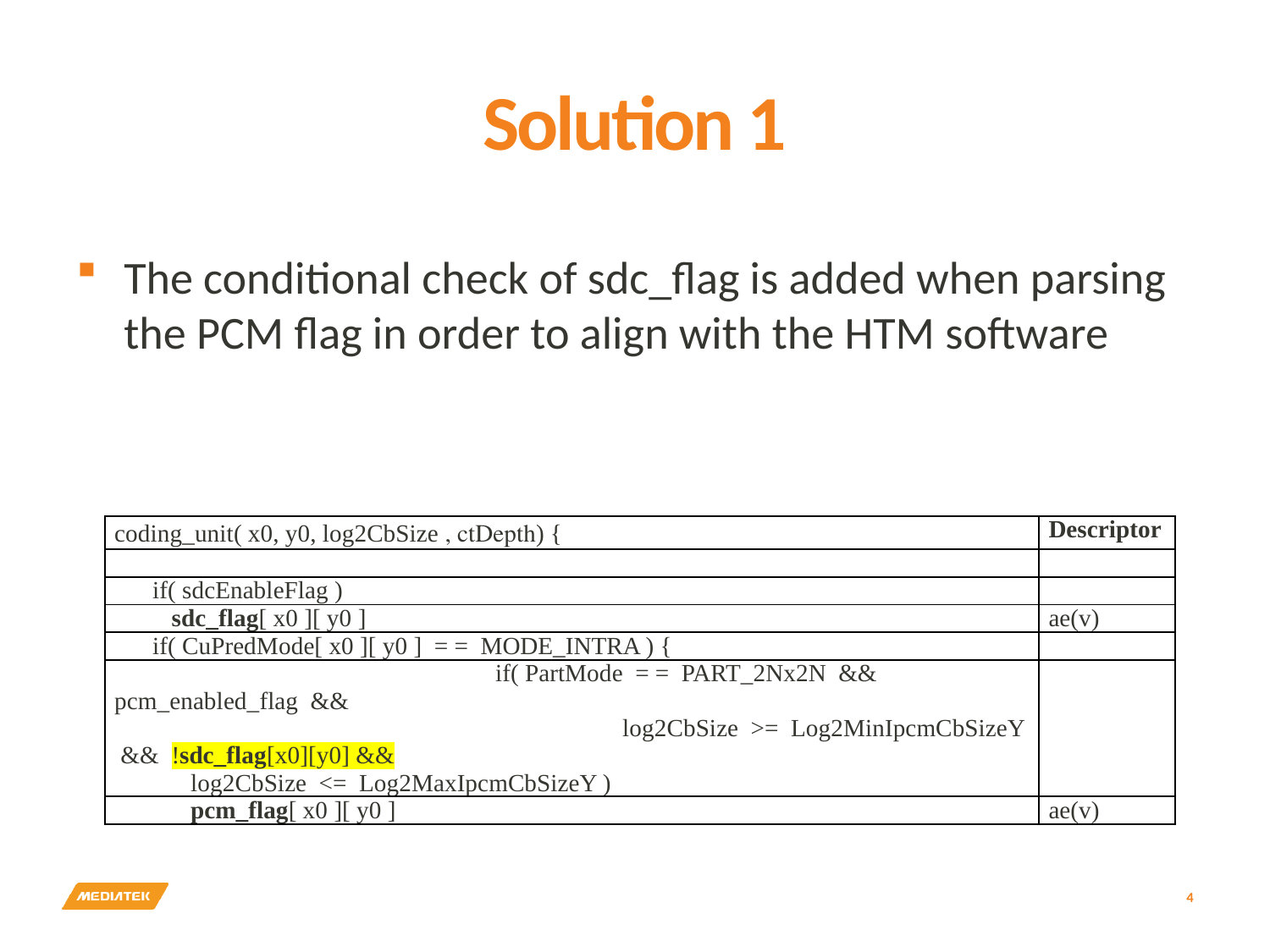

# Solution 1
The conditional check of sdc_flag is added when parsing the PCM flag in order to align with the HTM software
| coding\_unit( x0, y0, log2CbSize , ctDepth) { | Descriptor |
| --- | --- |
|  |  |
| if( sdcEnableFlag ) |  |
| sdc\_flag[ x0 ][ y0 ] | ae(v) |
| if( CuPredMode[ x0 ][ y0 ] = = MODE\_INTRA ) { |  |
| if( PartMode = = PART\_2Nx2N && pcm\_enabled\_flag && log2CbSize >= Log2MinIpcmCbSizeY && !sdc\_flag[x0][y0] && log2CbSize <= Log2MaxIpcmCbSizeY ) |  |
| pcm\_flag[ x0 ][ y0 ] | ae(v) |
4